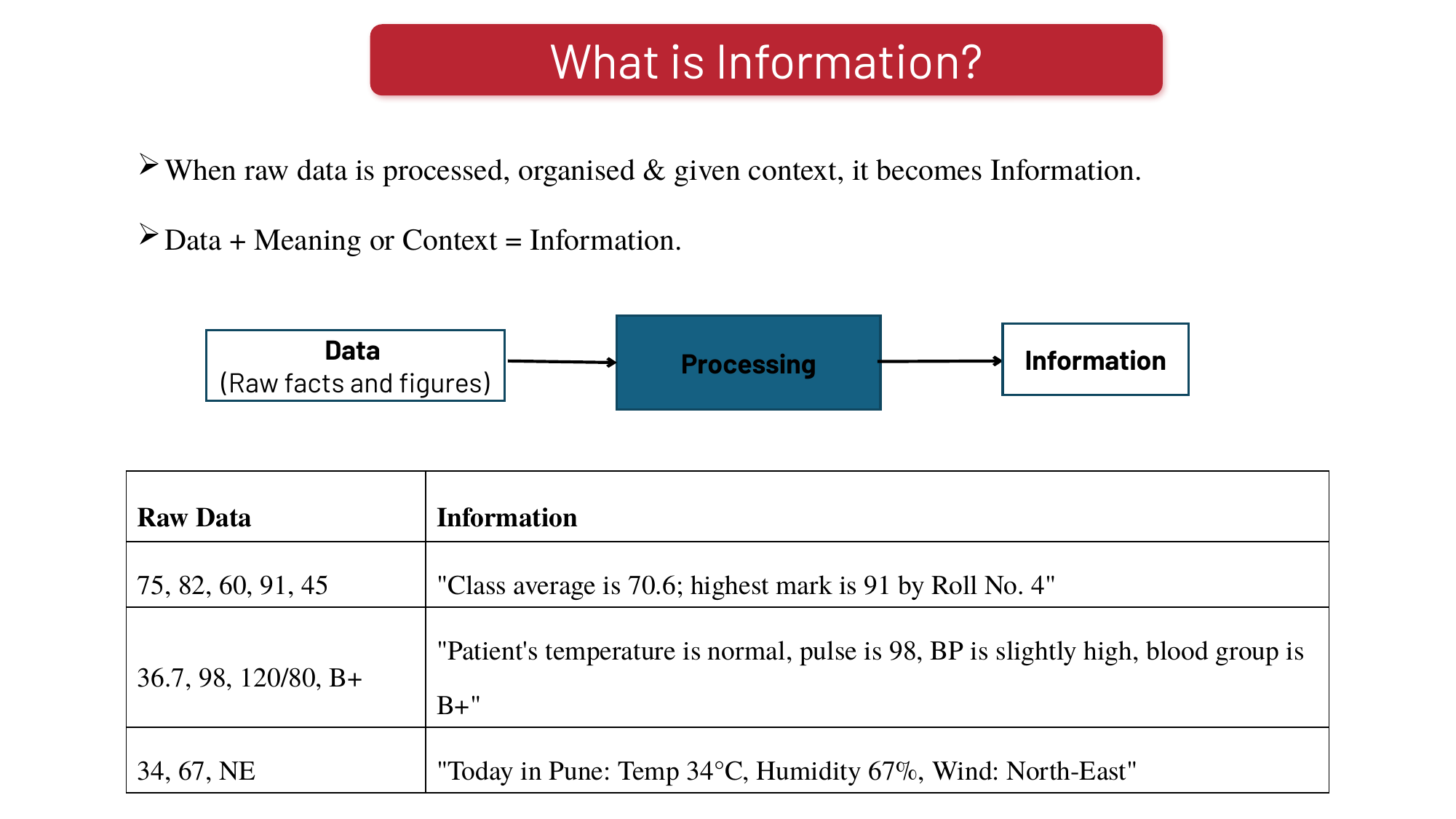

What is Information?

When raw data is processed, organised & given context, it becomes Information.
Data + Meaning or Context = Information.

Processing
Information
Data
(Raw facts and figures)
| Raw Data | Information |
| --- | --- |
| 75, 82, 60, 91, 45 | "Class average is 70.6; highest mark is 91 by Roll No. 4" |
| 36.7, 98, 120/80, B+ | "Patient's temperature is normal, pulse is 98, BP is slightly high, blood group is B+" |
| 34, 67, NE | "Today in Pune: Temp 34°C, Humidity 67%, Wind: North-East" |